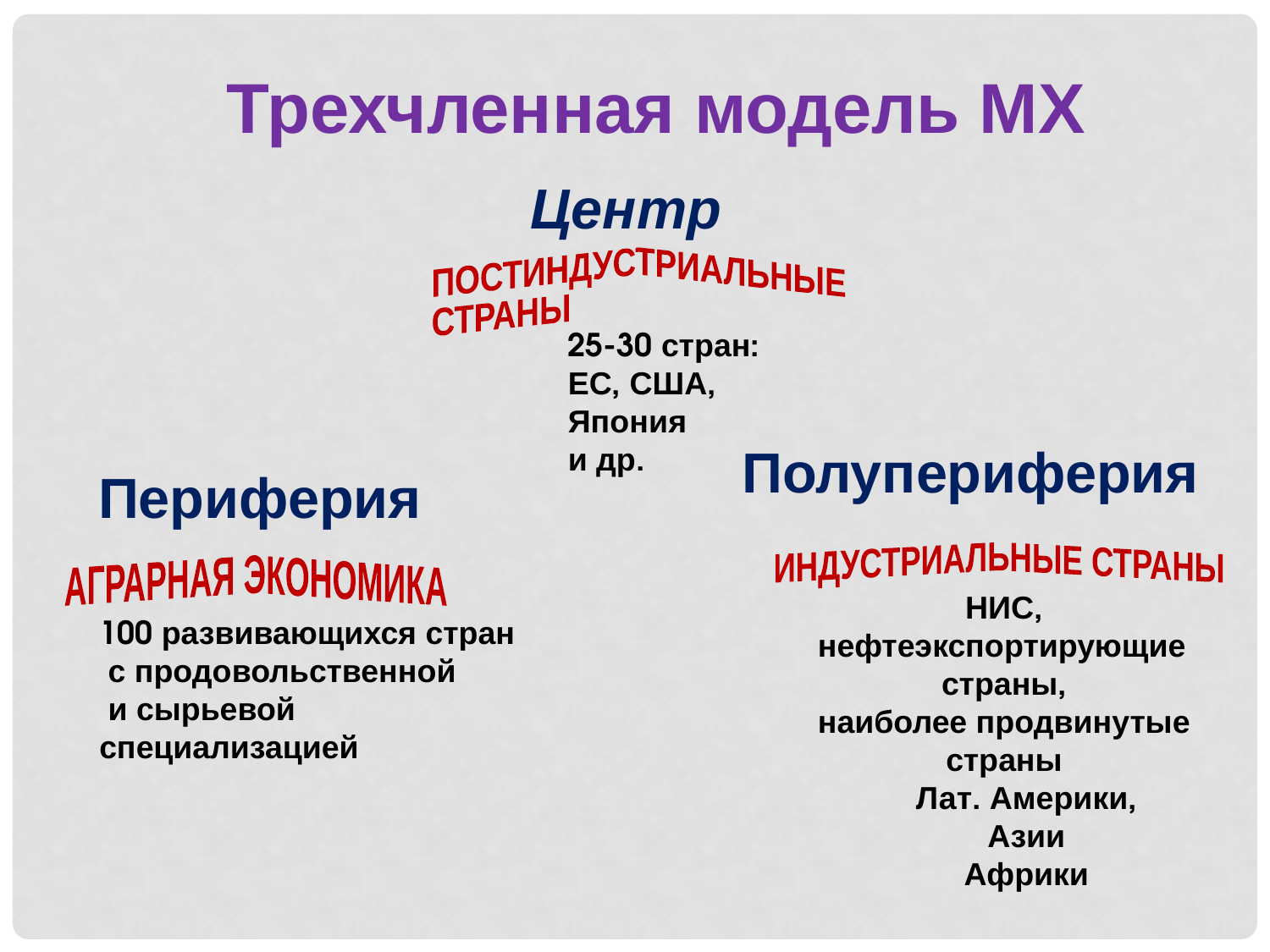

Трехчленная модель МХ
Центр
ПОСТИНДУСТРИАЛЬНЫЕ
СТРАНЫ
25-30 стран:
ЕС, США,
Япония
и др.
Полупериферия
Периферия
ИНДУСТРИАЛЬНЫЕ СТРАНЫ

НИС,
нефтеэкспортирующие
страны,
наиболее продвинутые
страны
     Лат. Америки,
     Азии
     Африки
АГРАРНАЯ ЭКОНОМИКА
100 развивающихся стран
 с продовольственной
 и сырьевой
специализацией